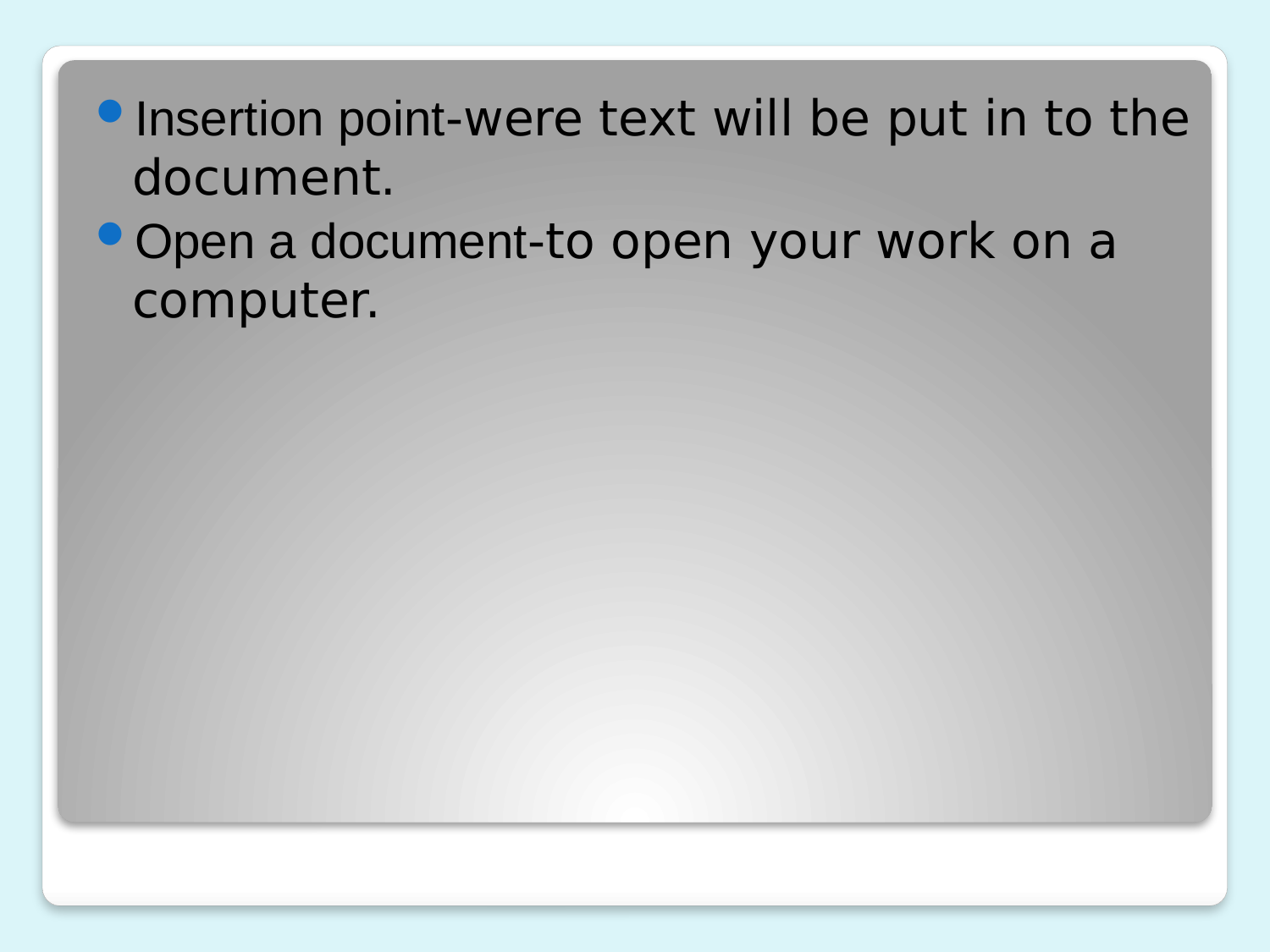

Insertion point-were text will be put in to the document.
Open a document-to open your work on a computer.
#